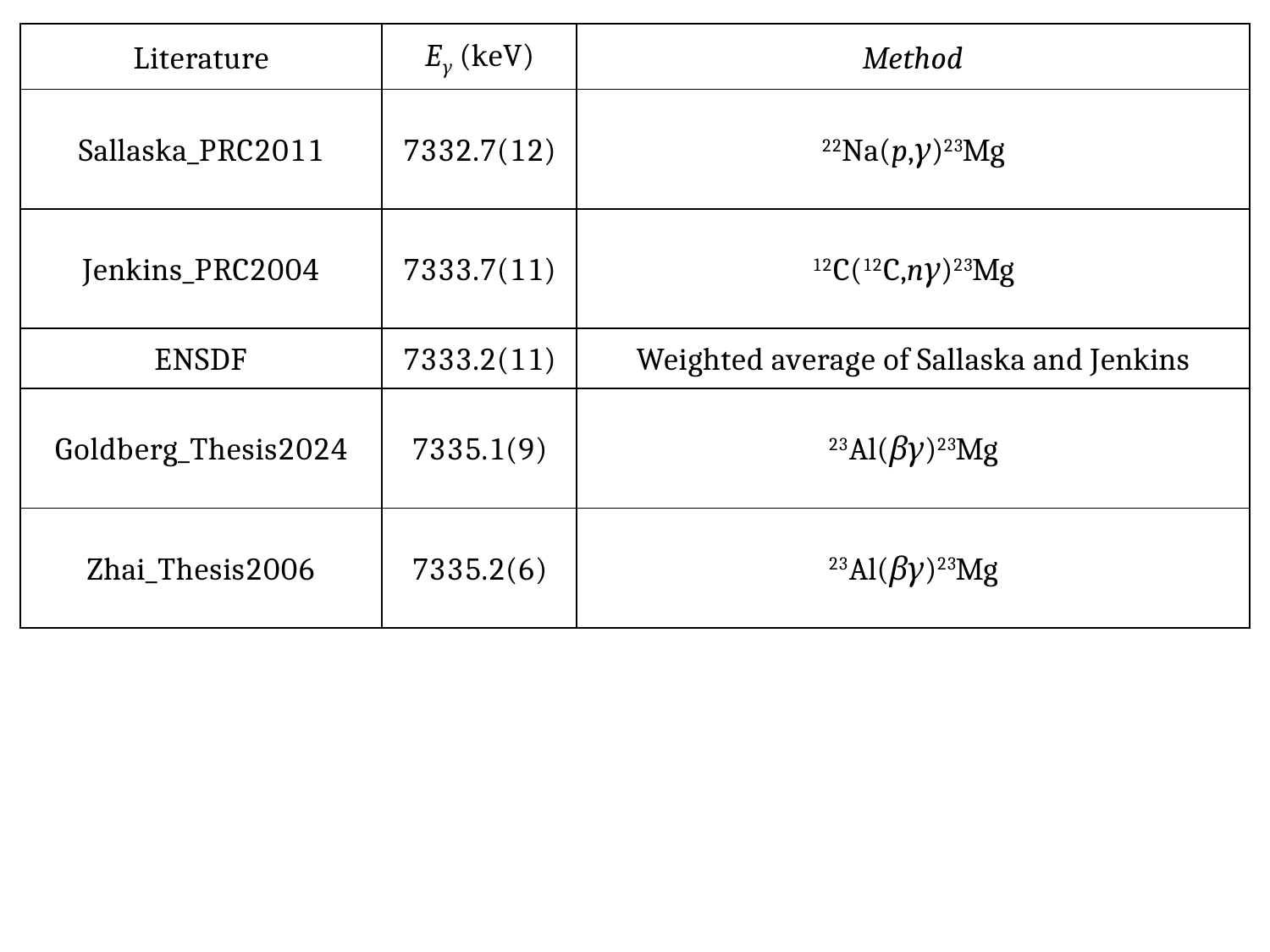

| Literature | Eγ (keV) | Method |
| --- | --- | --- |
| Sallaska\_PRC2011 | 7332.7(12) | 22Na(p,γ)23Mg |
| Jenkins\_PRC2004 | 7333.7(11) | 12C(12C,nγ)23Mg |
| ENSDF | 7333.2(11) | Weighted average of Sallaska and Jenkins |
| Goldberg\_Thesis2024 | 7335.1(9) | 23Al(βγ)23Mg |
| Zhai\_Thesis2006 | 7335.2(6) | 23Al(βγ)23Mg |